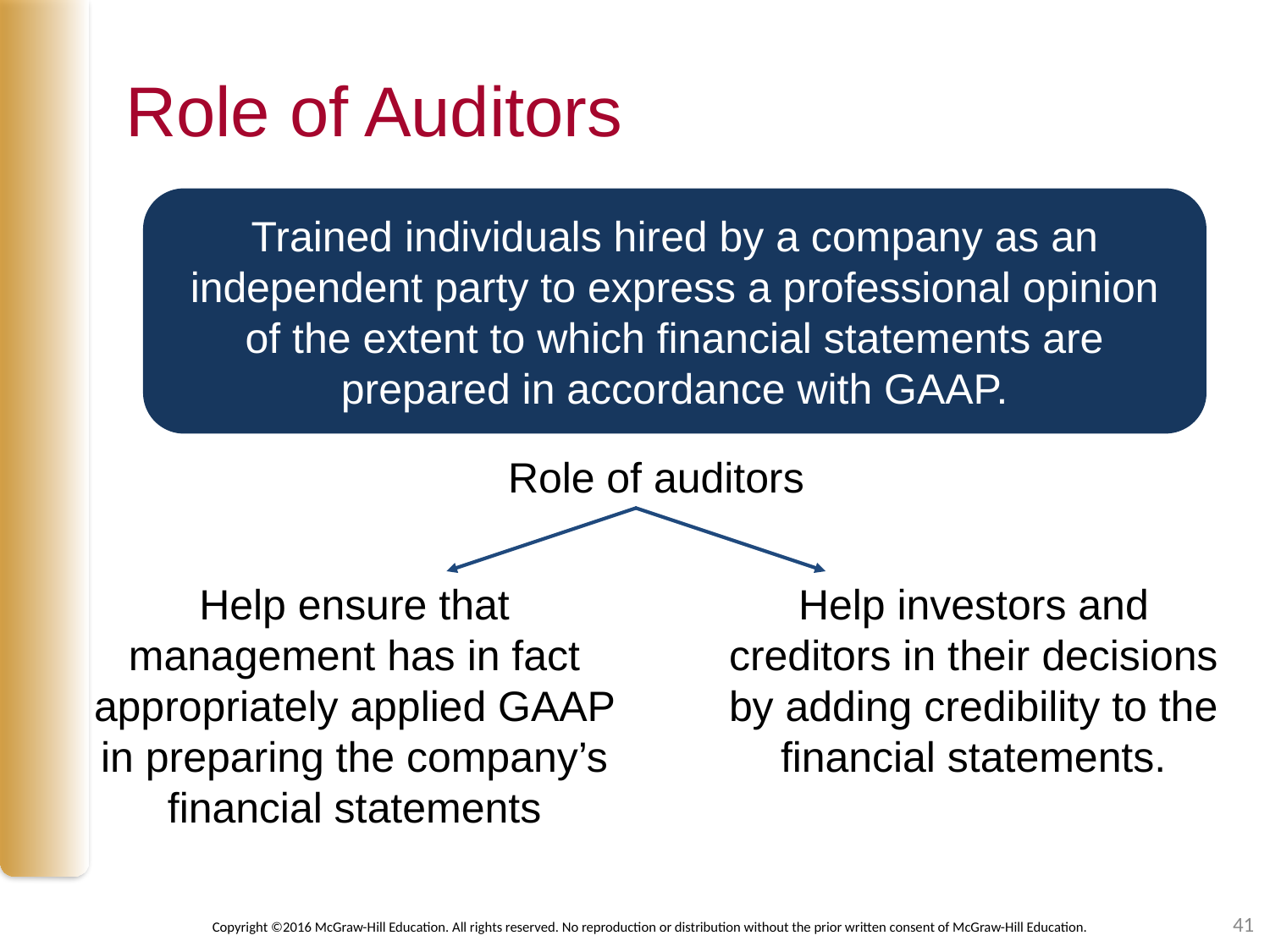

# Role of Auditors
Trained individuals hired by a company as an independent party to express a professional opinion of the extent to which financial statements are prepared in accordance with GAAP.
Role of auditors

Help ensure that management has in fact appropriately applied GAAP in preparing the company’s financial statements
Help investors and creditors in their decisions by adding credibility to the financial statements.

41
Copyright ©2016 McGraw-Hill Education. All rights reserved. No reproduction or distribution without the prior written consent of McGraw-Hill Education.